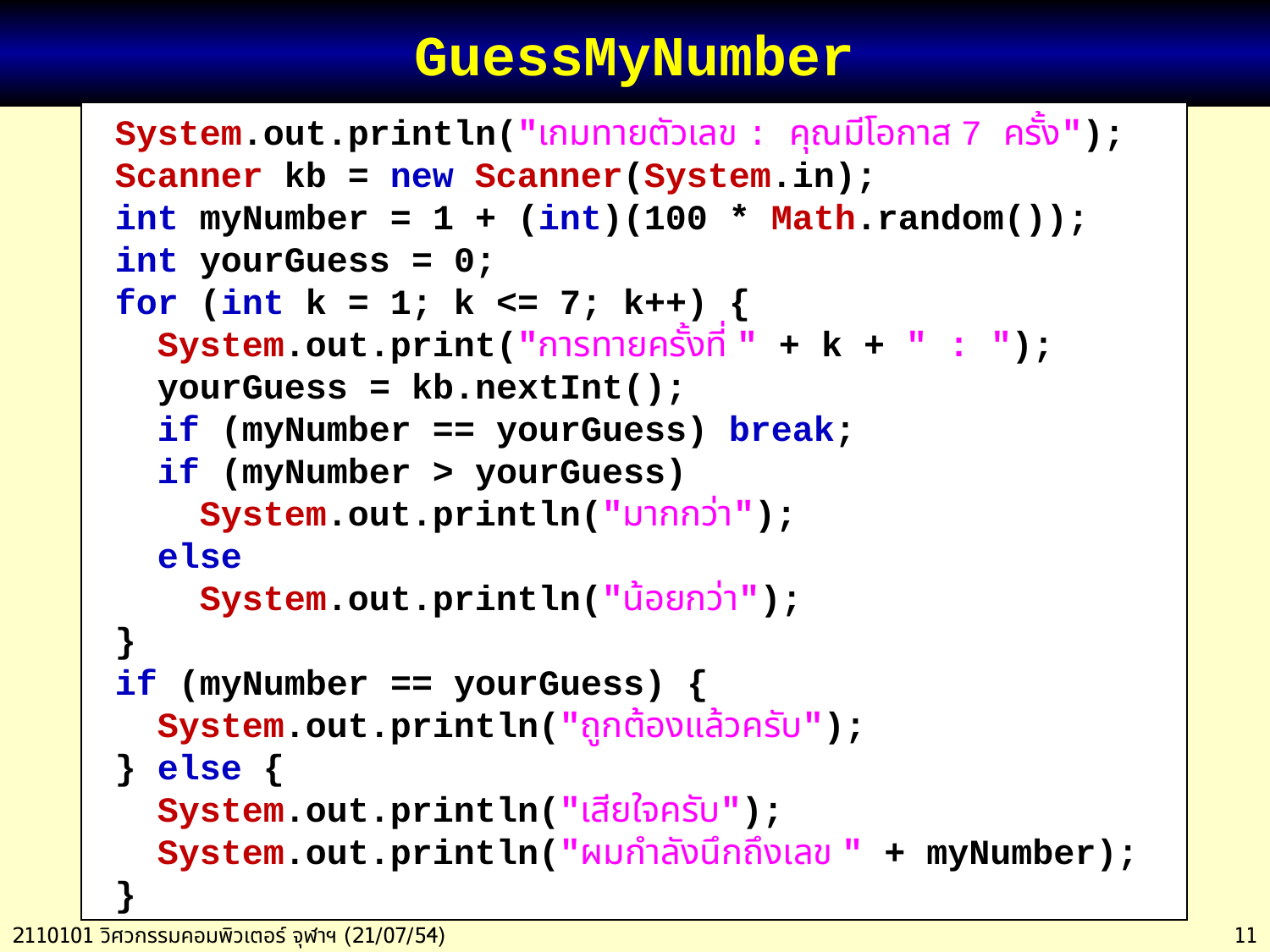

# GuessMyNumber
 System.out.println("เกมทายตัวเลข : คุณมีโอกาส 7 ครั้ง");
 Scanner kb = new Scanner(System.in);
 int myNumber = 1 + (int)(100 * Math.random());
 int yourGuess = 0;
 for (int k = 1; k <= 7; k++) {
   System.out.print("การทายครั้งที่ " + k + " : ");
   yourGuess = kb.nextInt();
   if (myNumber == yourGuess) break;
   if (myNumber > yourGuess)
     System.out.println("มากกว่า");
   else
     System.out.println("น้อยกว่า");
 }
 if (myNumber == yourGuess) {
   System.out.println("ถูกต้องแล้วครับ");
 } else {
   System.out.println("เสียใจครับ");
   System.out.println("ผมกำลังนึกถึงเลข " + myNumber);
 }